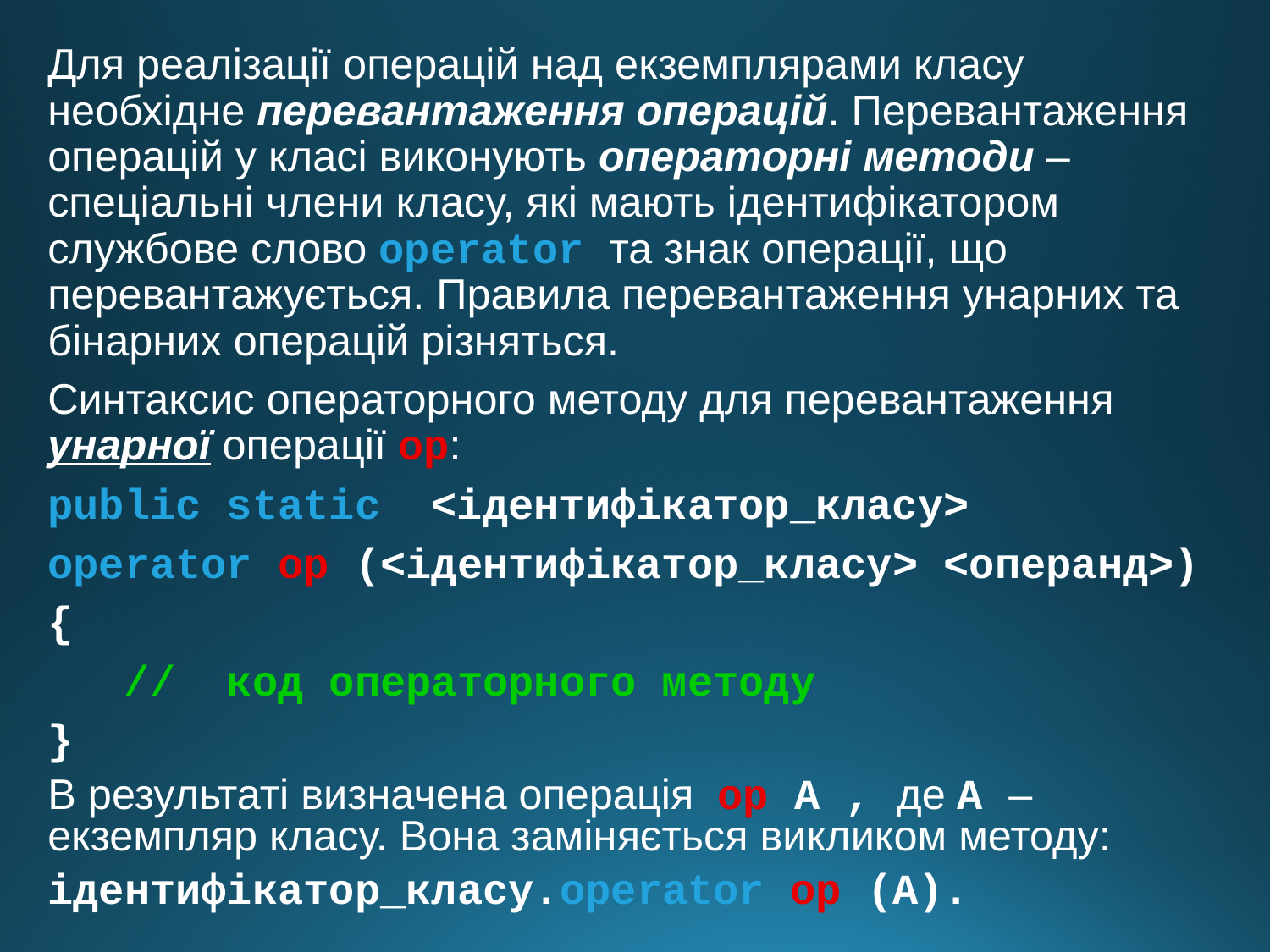

Для реалізації операцій над екземплярами класу необхідне перевантаження операцій. Перевантаження операцій у класі виконують операторні методи – спеціальні члени класу, які мають ідентифікатором службове слово operator та знак операції, що перевантажується. Правила перевантаження унарних та бінарних операцій різняться.
Синтаксис операторного методу для перевантаження унарної операції op:
public static  <ідентифікатор_класу>
operator op (<ідентифікатор_класу> <операнд>)
{
   //  код операторного методу
}
В результаті визначена операція  op A , де A – екземпляр класу. Вона заміняється викликом методу:
ідентифікатор_класу.operator op (A).